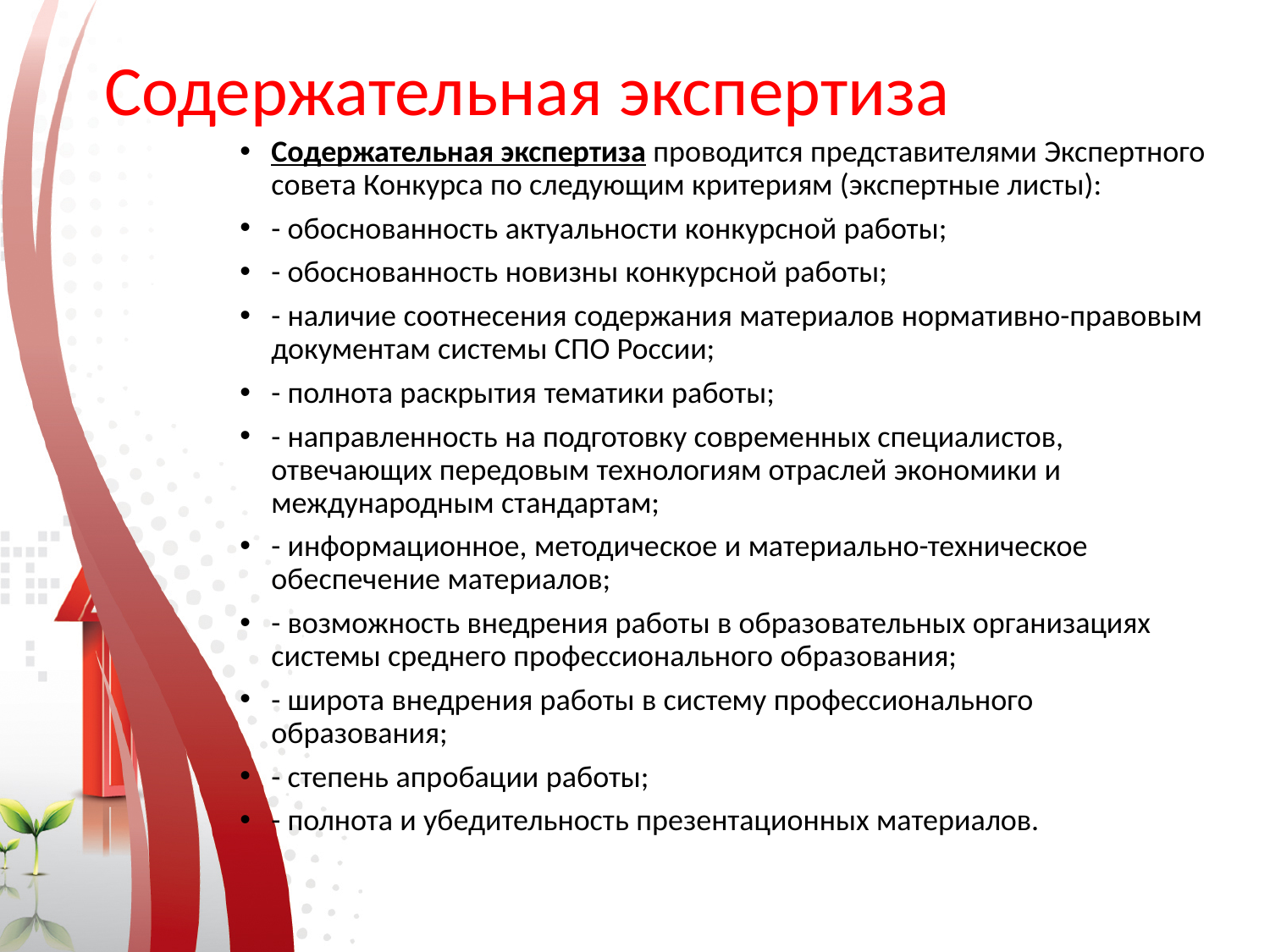

# Содержательная экспертиза
Содержательная экспертиза проводится представителями Экспертного совета Конкурса по следующим критериям (экспертные листы):
- обоснованность актуальности конкурсной работы;
- обоснованность новизны конкурсной работы;
- наличие соотнесения содержания материалов нормативно-правовым документам системы СПО России;
- полнота раскрытия тематики работы;
- направленность на подготовку современных специалистов, отвечающих передовым технологиям отраслей экономики и международным стандартам;
- информационное, методическое и материально-техническое обеспечение материалов;
- возможность внедрения работы в образовательных организациях системы среднего профессионального образования;
- широта внедрения работы в систему профессионального образования;
- степень апробации работы;
- полнота и убедительность презентационных материалов.